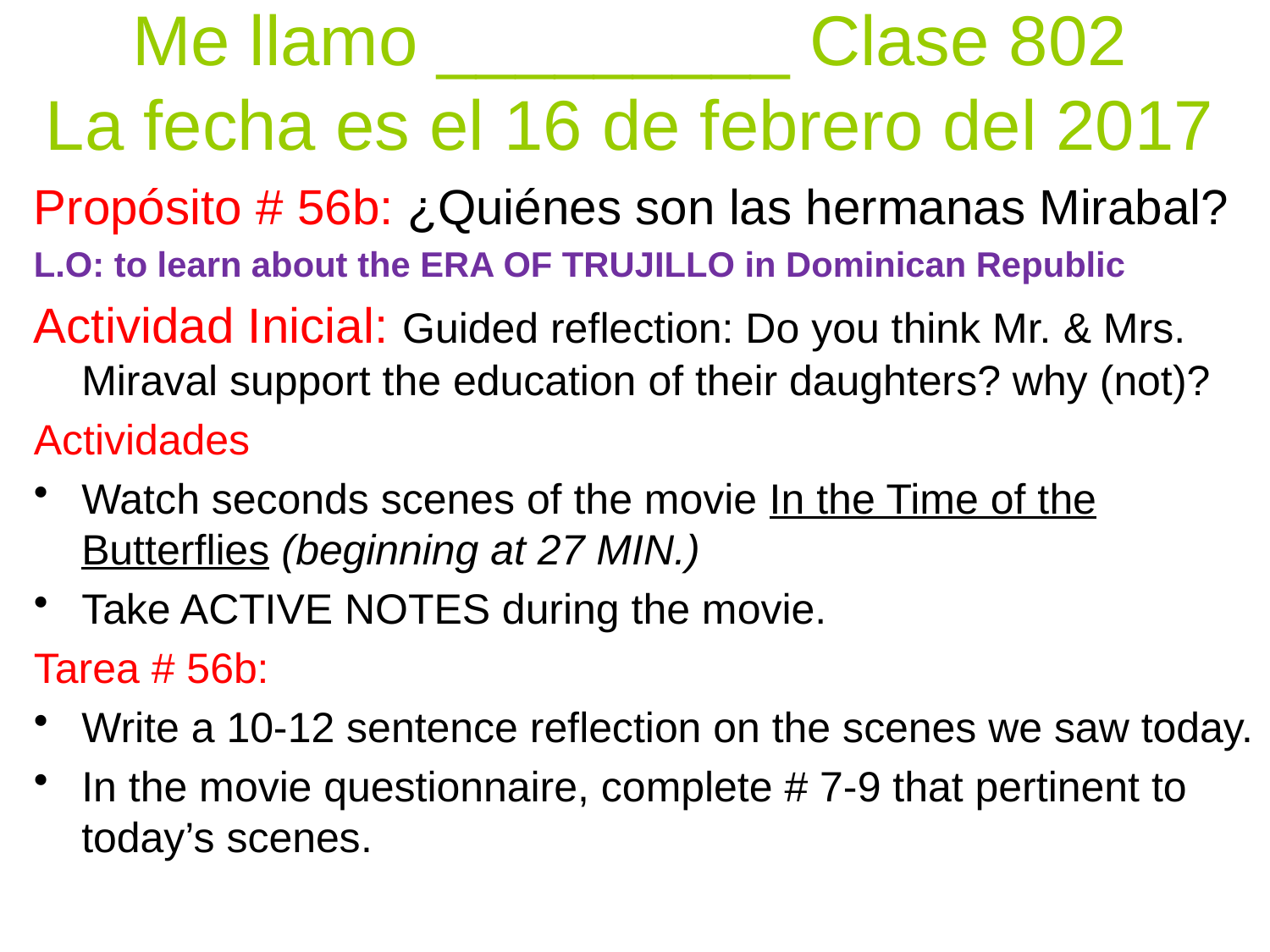

# Me llamo _________ Clase 802 La fecha es el 16 de febrero del 2017
Propósito # 56b: ¿Quiénes son las hermanas Mirabal?
L.O: to learn about the ERA OF TRUJILLO in Dominican Republic
Actividad Inicial: Guided reflection: Do you think Mr. & Mrs. Miraval support the education of their daughters? why (not)?
Actividades
Watch seconds scenes of the movie In the Time of the Butterflies (beginning at 27 MIN.)
Take ACTIVE NOTES during the movie.
Tarea # 56b:
Write a 10-12 sentence reflection on the scenes we saw today.
In the movie questionnaire, complete # 7-9 that pertinent to today’s scenes.